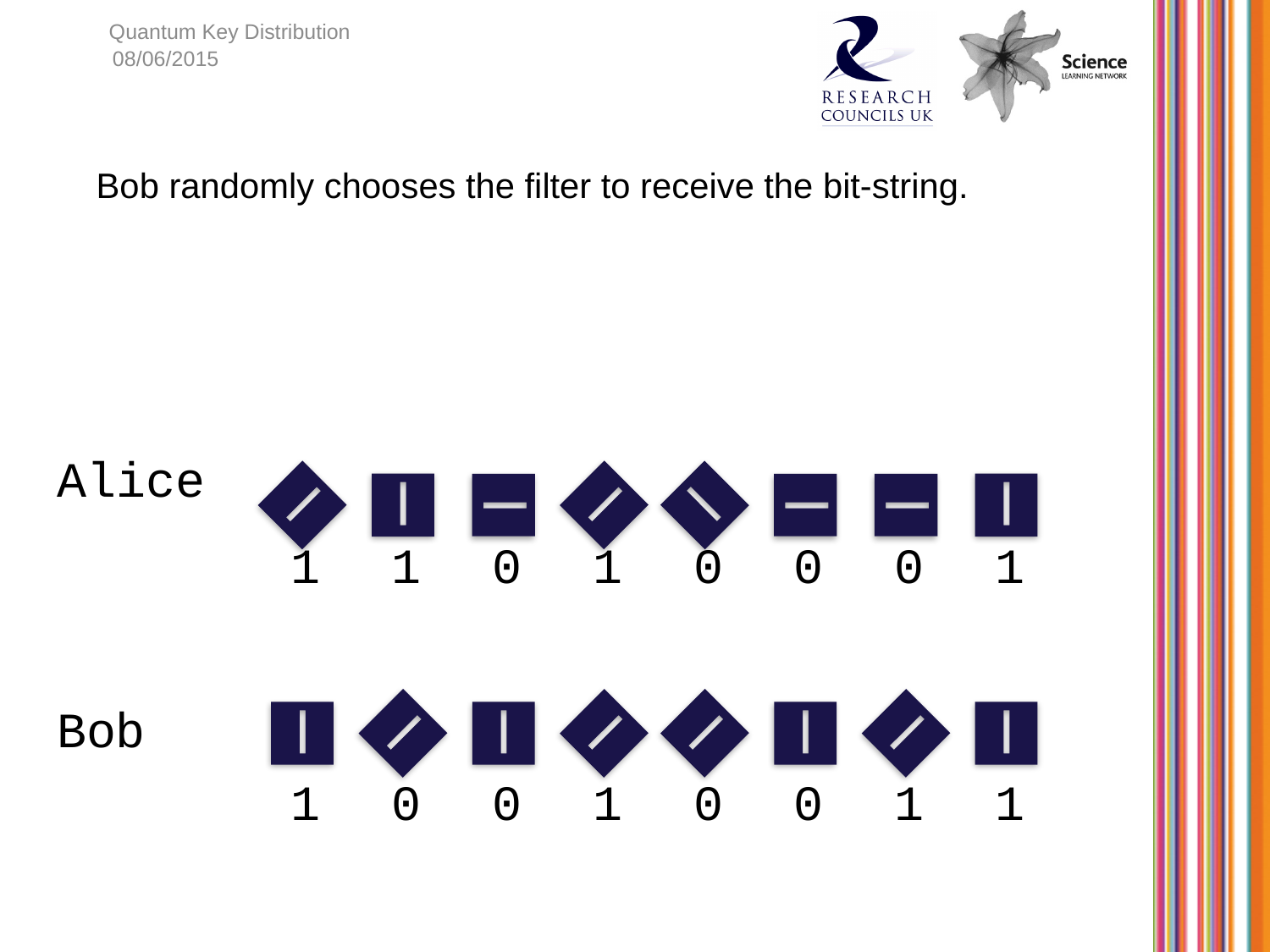

Quantum Key Distribution
08/06/2015
Bob randomly chooses the filter to receive the bit-string.
Alice

1

0

0

0

1

1

1

1

0

0

1

1

0

0

0

1
Bob